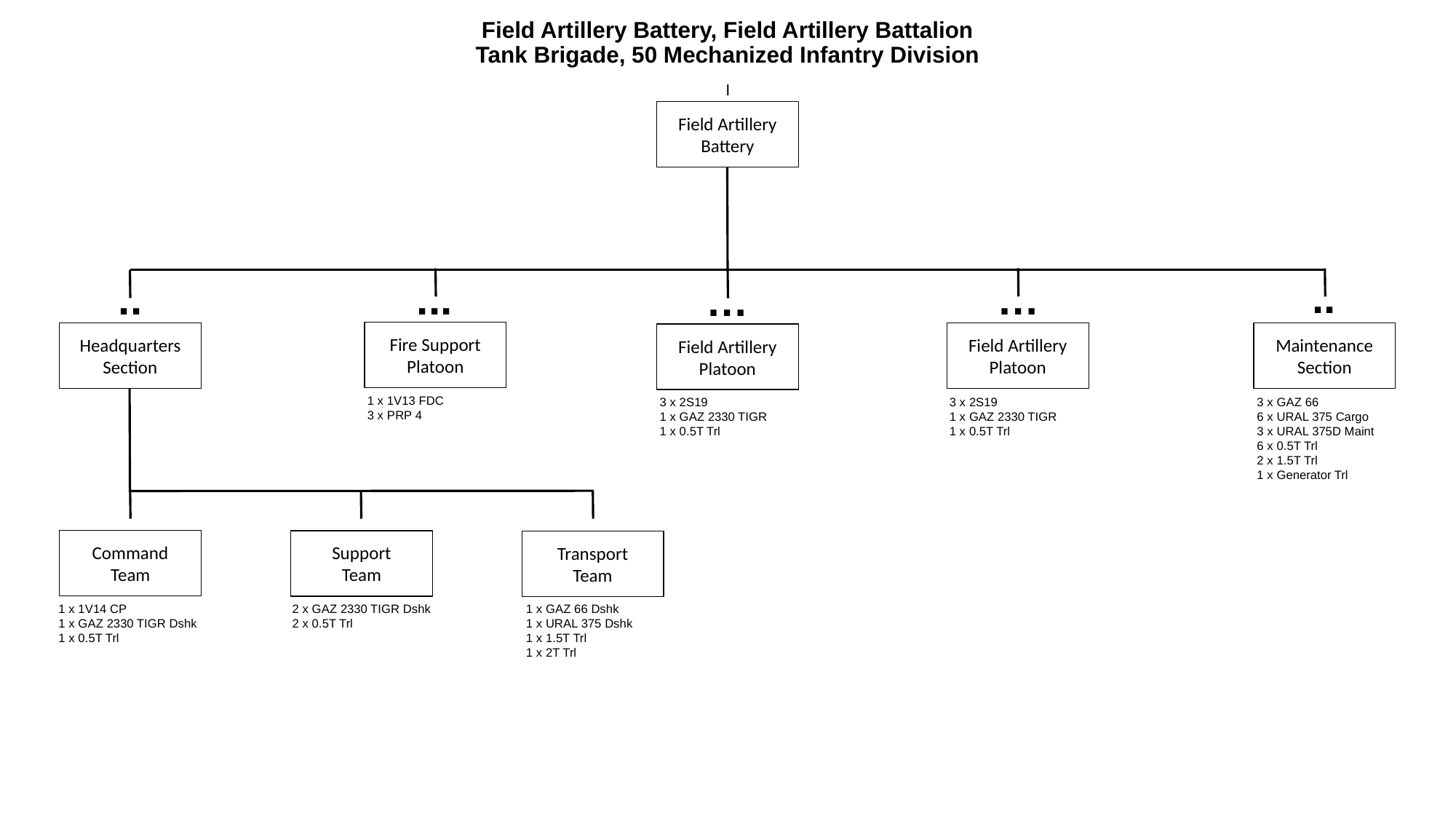

# Field Artillery Battery, Field Artillery Battalion Tank Brigade, 50 Mechanized Infantry Division
I
Field Artillery
Battery
..
..
...
…
…
Fire Support
Platoon
Headquarters
Section
Field Artillery
Platoon
Maintenance
Section
Field Artillery
Platoon
1 x 1V13 FDC
3 x PRP 4

3 x 2S19
1 x GAZ 2330 TIGR
1 x 0.5T Trl
3 x GAZ 66
6 x URAL 375 Cargo
3 x URAL 375D Maint
6 x 0.5T Trl
2 x 1.5T Trl
1 x Generator Trl
3 x 2S19
1 x GAZ 2330 TIGR
1 x 0.5T Trl
Command
Team
Support
Team
Transport
Team
1 x 1V14 CP
1 x GAZ 2330 TIGR Dshk
1 x 0.5T Trl
2 x GAZ 2330 TIGR Dshk
2 x 0.5T Trl
1 x GAZ 66 Dshk
1 x URAL 375 Dshk
1 x 1.5T Trl
1 x 2T Trl